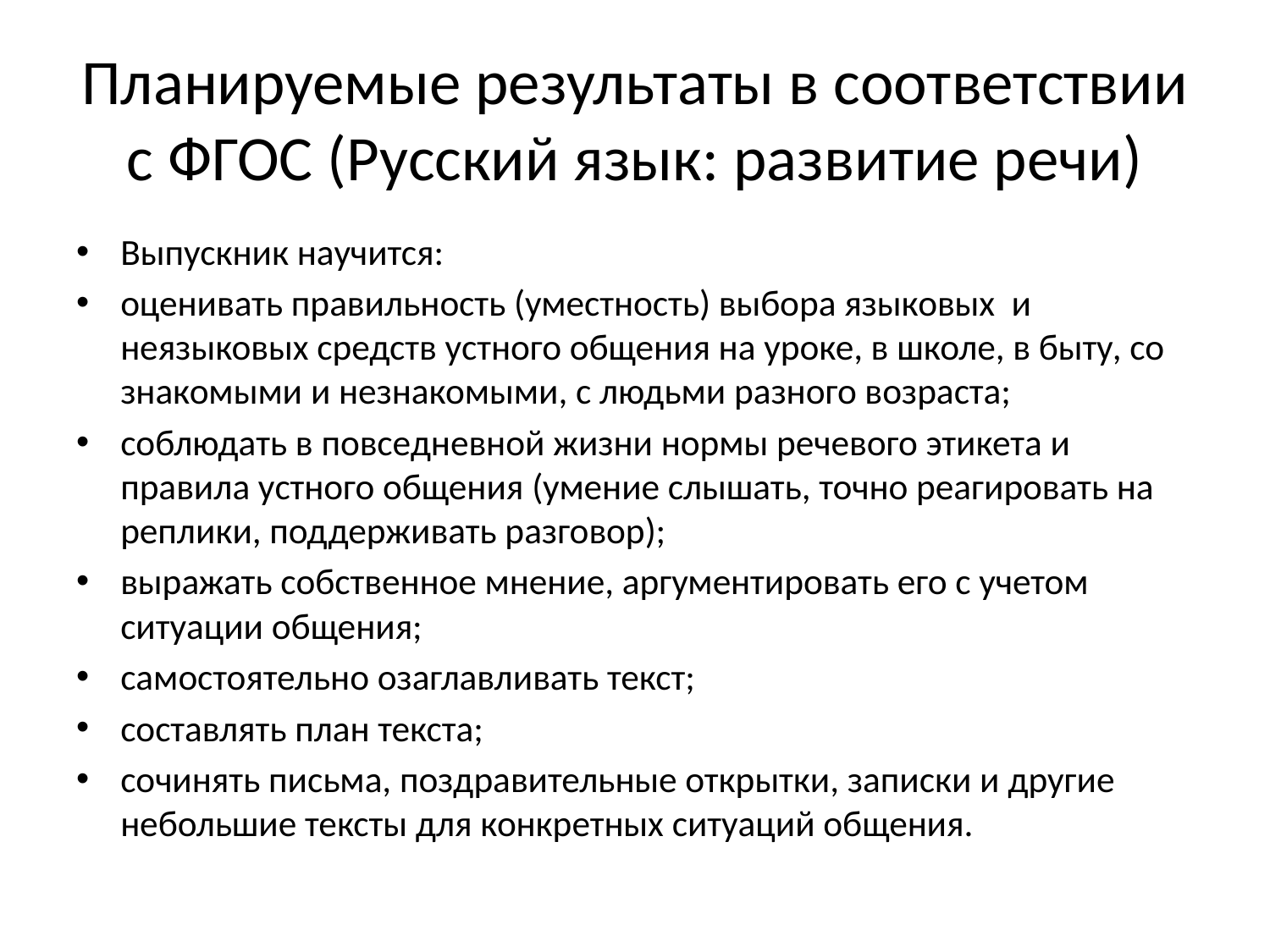

# Планируемые результаты в соответствии с ФГОС (Русский язык: развитие речи)
Выпускник научится:
оценивать правильность (уместность) выбора языковых  и неязыковых средств устного общения на уроке, в школе, в быту, со знакомыми и незнакомыми, с людьми разного возраста;
соблюдать в повседневной жизни нормы речевого этикета и правила устного общения (умение слышать, точно реагировать на реплики, поддерживать разговор);
выражать собственное мнение, аргументировать его с учетом ситуации общения;
самостоятельно озаглавливать текст;
составлять план текста;
сочинять письма, поздравительные открытки, записки и другие небольшие тексты для конкретных ситуаций общения.